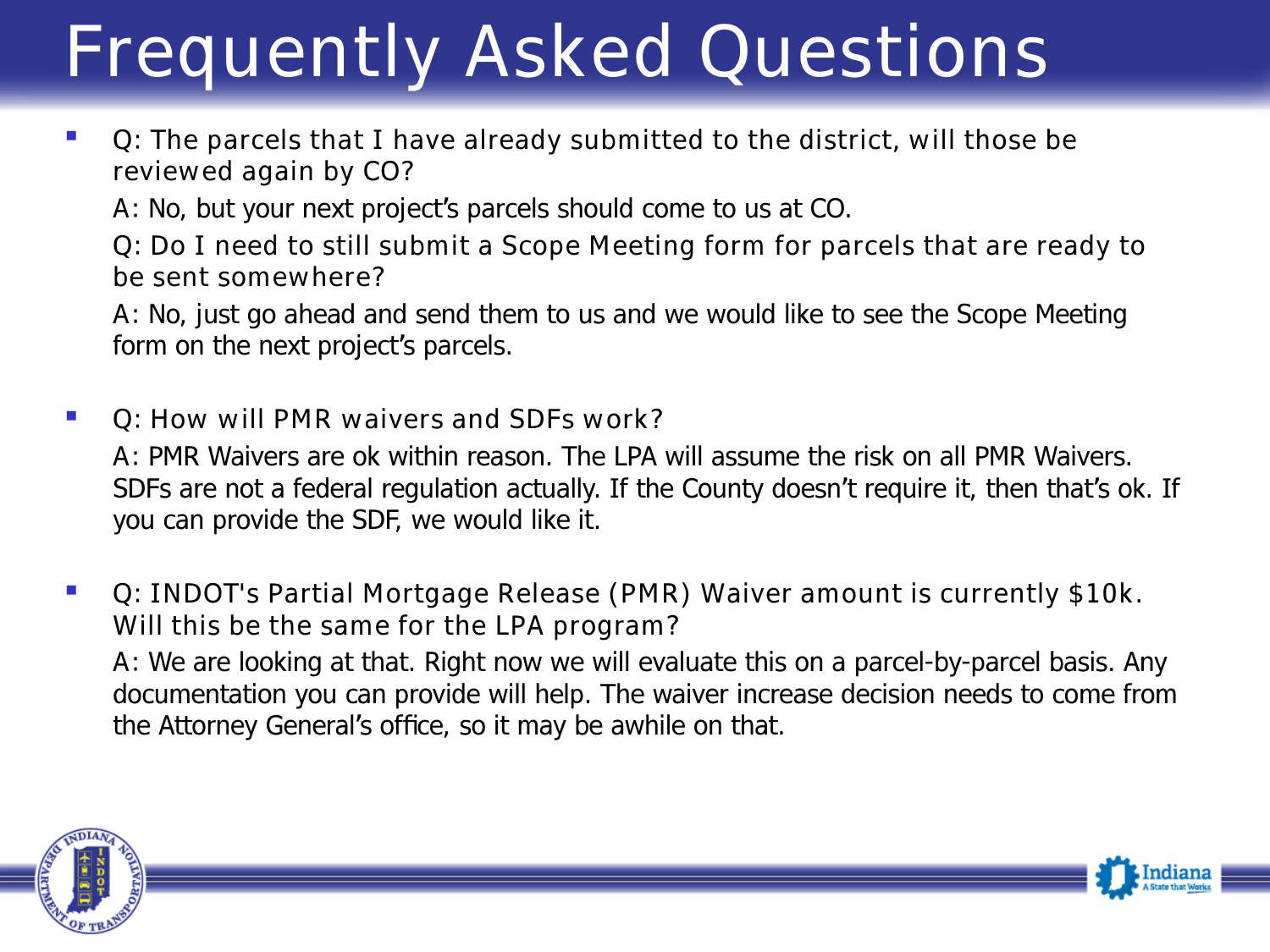

# Frequently Asked Questions
Q: The parcels that I have already submitted to the district, will those be reviewed again by CO?
	A: No, but your next project’s parcels should come to us at CO.
	Q: Do I need to still submit a Scope Meeting form for parcels that are ready to be sent somewhere?
	A: No, just go ahead and send them to us and we would like to see the Scope Meeting form on the next project’s parcels.

Q: How will PMR waivers and SDFs work?
	A: PMR Waivers are ok within reason. The LPA will assume the risk on all PMR Waivers.  SDFs are not a federal regulation actually. If the County doesn’t require it, then that’s ok. If you can provide the SDF, we would like it.

Q: INDOT's Partial Mortgage Release (PMR) Waiver amount is currently $10k. Will this be the same for the LPA program?
	A: We are looking at that. Right now we will evaluate this on a parcel-by-parcel basis. Any documentation you can provide will help. The waiver increase decision needs to come from the Attorney General’s office, so it may be awhile on that.